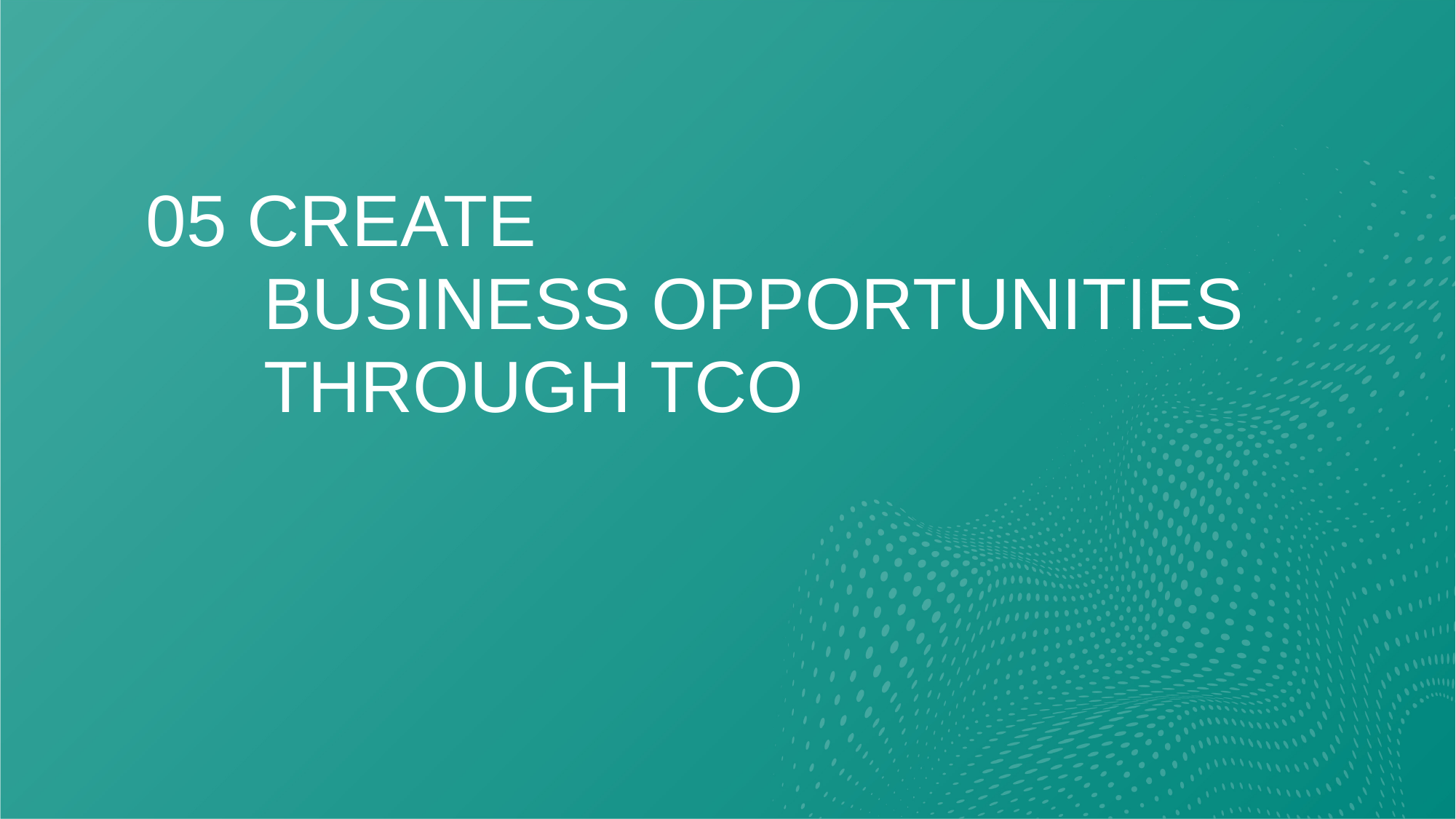

# 05 CreatE business opportunities through TCO